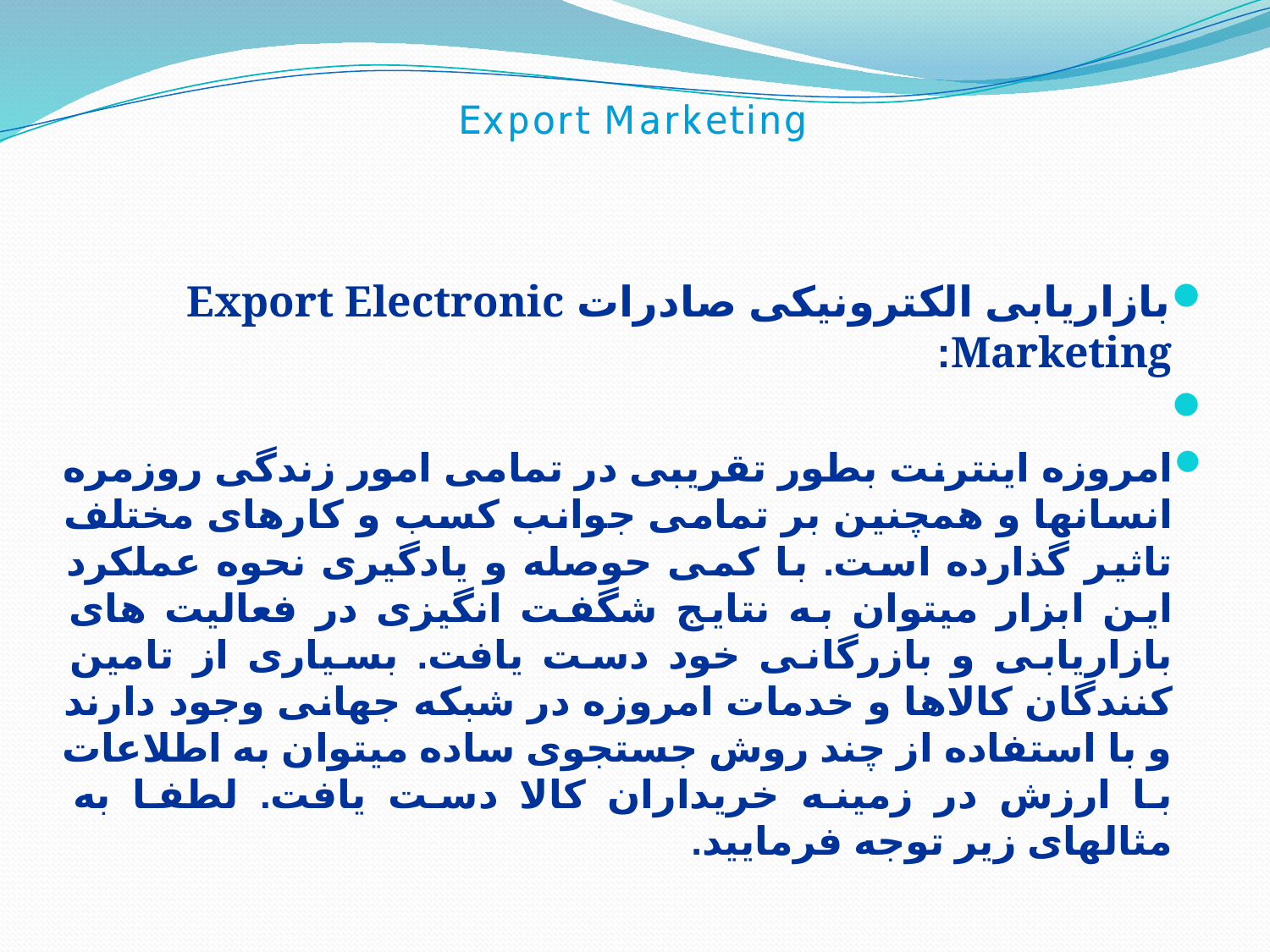

Export Marketing
بازاریابی الکترونیکی صادرات Export Electronic Marketing:

امروزه اینترنت بطور تقریبی در تمامی امور زندگی روزمره انسانها و همچنین بر تمامی جوانب کسب و کارهای مختلف تاثیر گذارده است. با کمی حوصله و یادگیری نحوه عملکرد این ابزار میتوان به نتایج شگفت انگیزی در فعالیت های بازاریابی و بازرگانی خود دست یافت. بسیاری از تامین کنندگان کالاها و خدمات امروزه در شبکه جهانی وجود دارند و با استفاده از چند روش جستجوی ساده میتوان به اطلاعات با ارزش در زمینه خریداران کالا دست یافت. لطفا به مثالهای زیر توجه فرمایید.